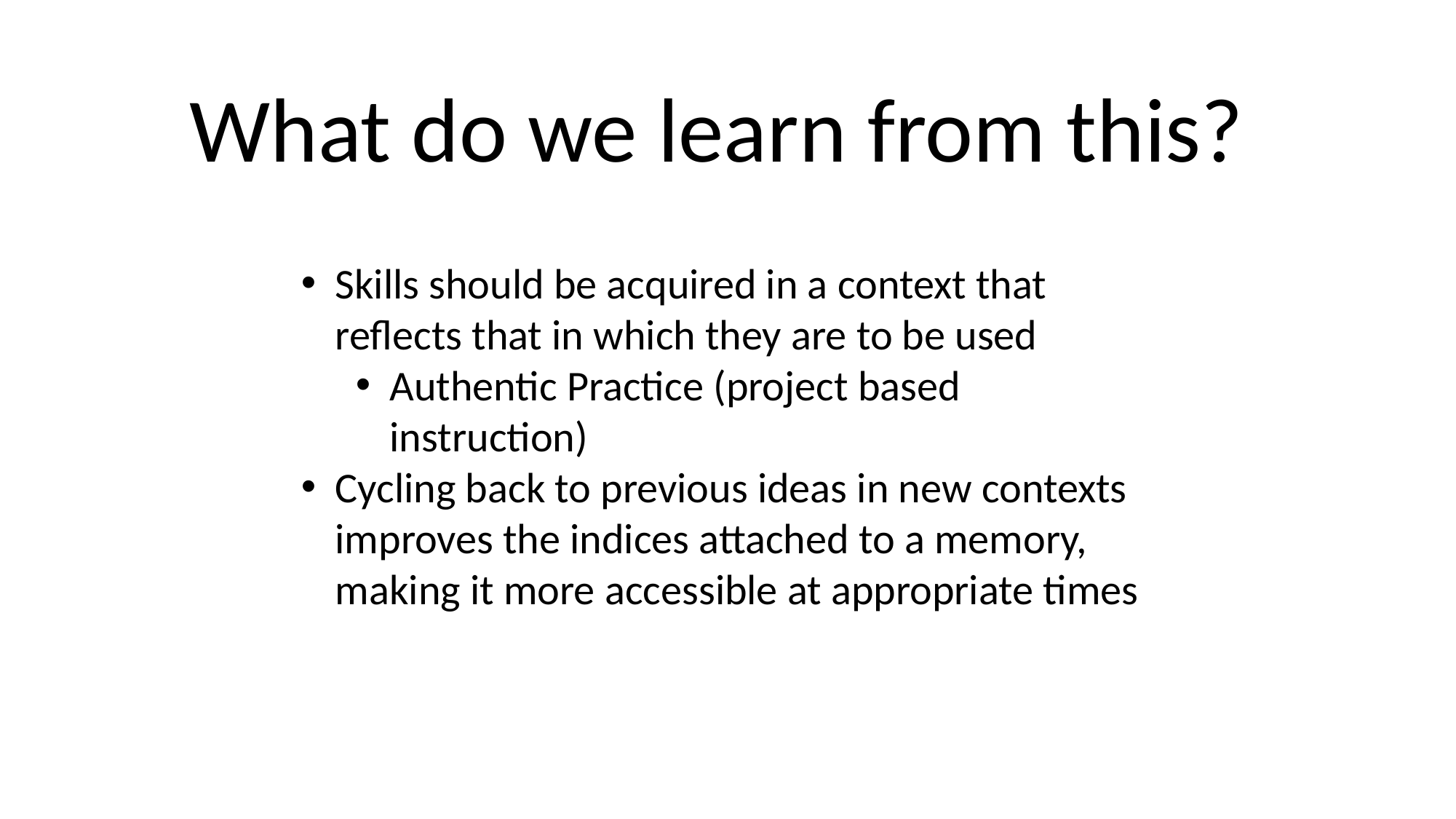

What do we learn from this?
Skills should be acquired in a context that reflects that in which they are to be used
Authentic Practice (project based instruction)
Cycling back to previous ideas in new contexts improves the indices attached to a memory, making it more accessible at appropriate times